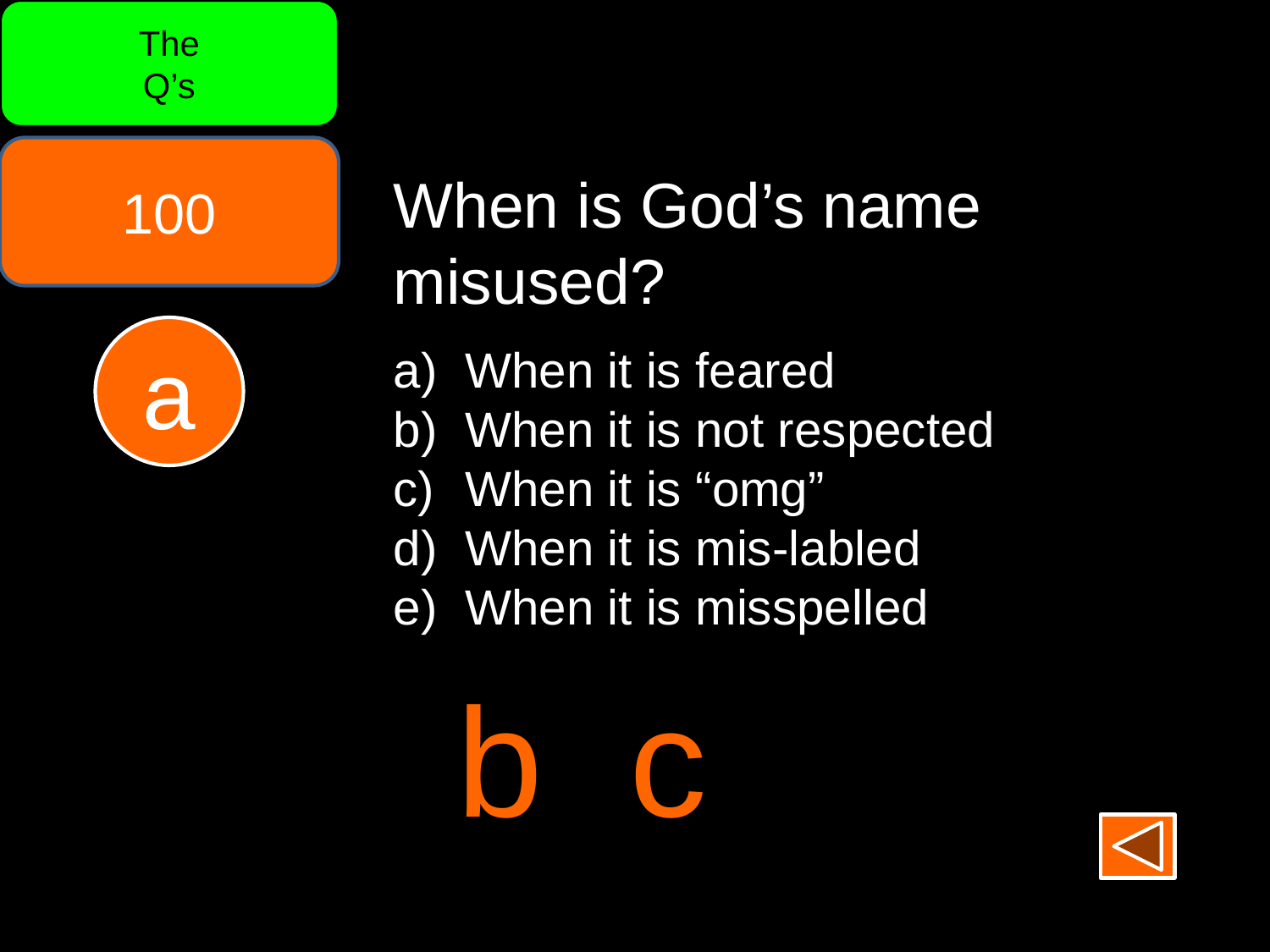

The
Q’s
100
When is God’s name
misused?

When it is feared
When it is not respected
When it is “omg”
When it is mis-labled
When it is misspelled
a
b  c